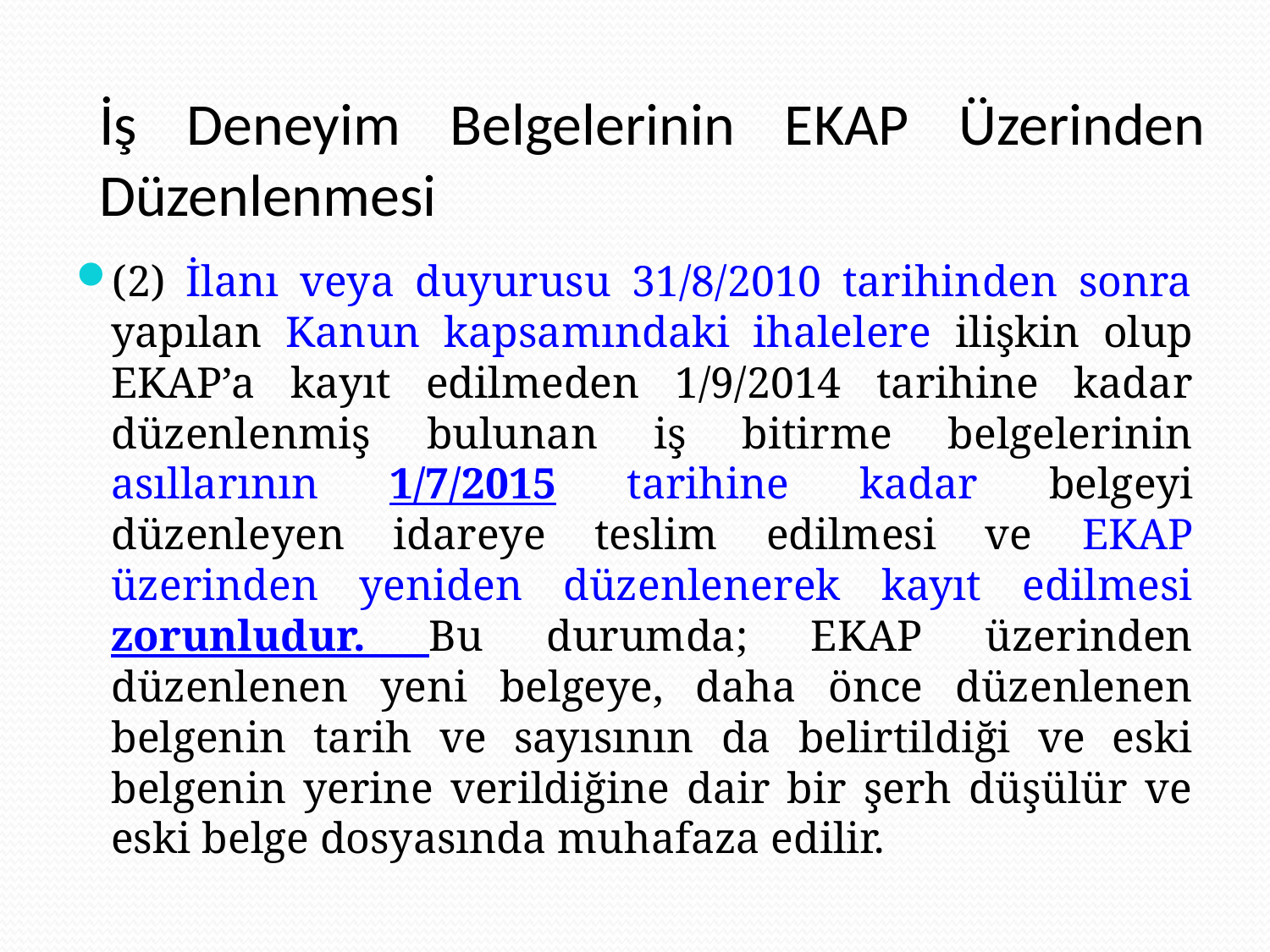

# İş Deneyim Belgelerinin EKAP Üzerinden Düzenlenmesi
(2) İlanı veya duyurusu 31/8/2010 tarihinden sonra yapılan Kanun kapsamındaki ihalelere ilişkin olup EKAP’a kayıt edilmeden 1/9/2014 tarihine kadar düzenlenmiş bulunan iş bitirme belgelerinin asıllarının 1/7/2015 tarihine kadar belgeyi düzenleyen idareye teslim edilmesi ve EKAP üzerinden yeniden düzenlenerek kayıt edilmesi zorunludur. Bu durumda; EKAP üzerinden düzenlenen yeni belgeye, daha önce düzenlenen belgenin tarih ve sayısının da belirtildiği ve eski belgenin yerine verildiğine dair bir şerh düşülür ve eski belge dosyasında muhafaza edilir.